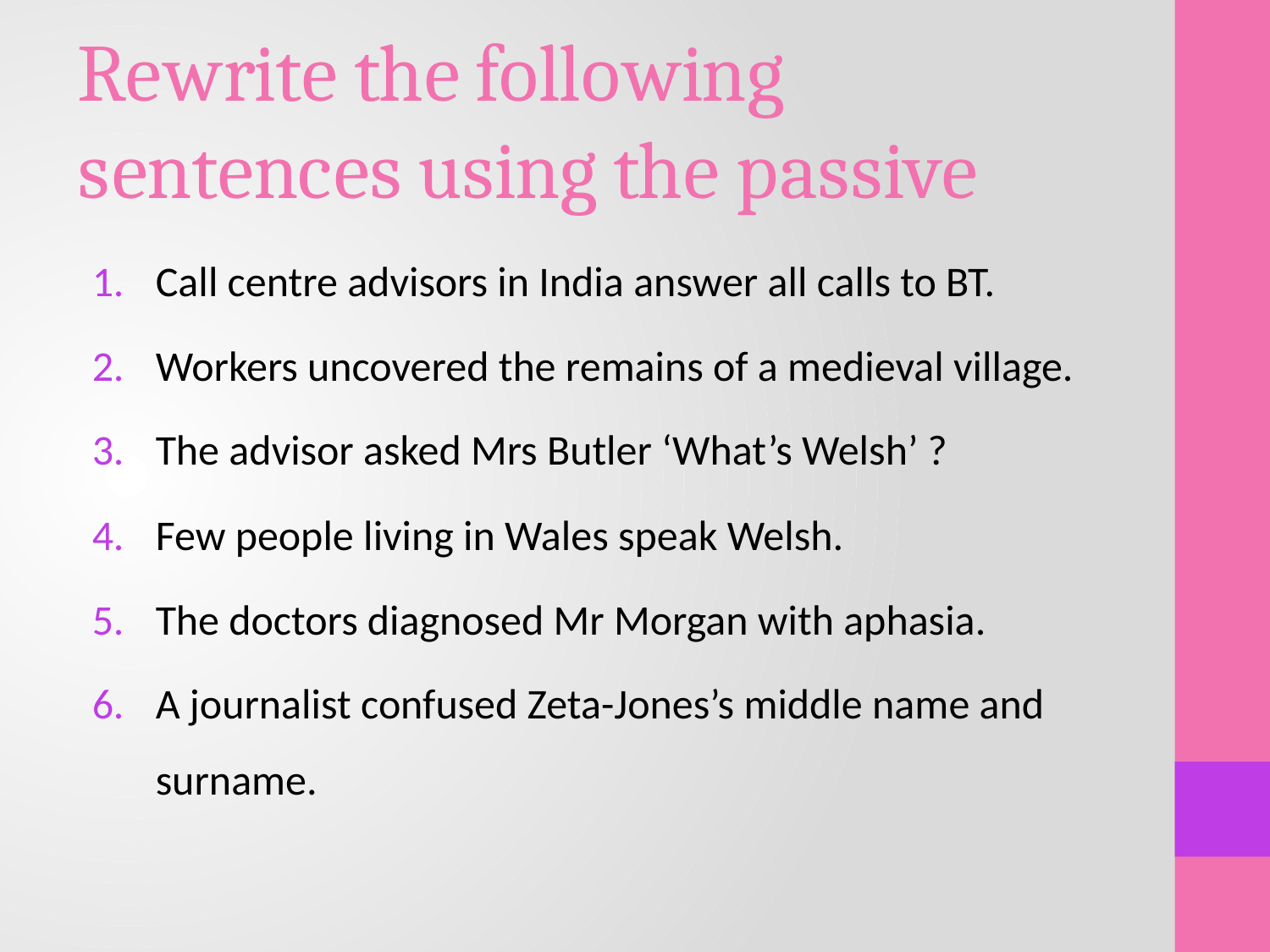

# Rewrite the following sentences using the passive
Call centre advisors in India answer all calls to BT.
Workers uncovered the remains of a medieval village.
The advisor asked Mrs Butler ‘What’s Welsh’ ?
Few people living in Wales speak Welsh.
The doctors diagnosed Mr Morgan with aphasia.
A journalist confused Zeta-Jones’s middle name and surname.